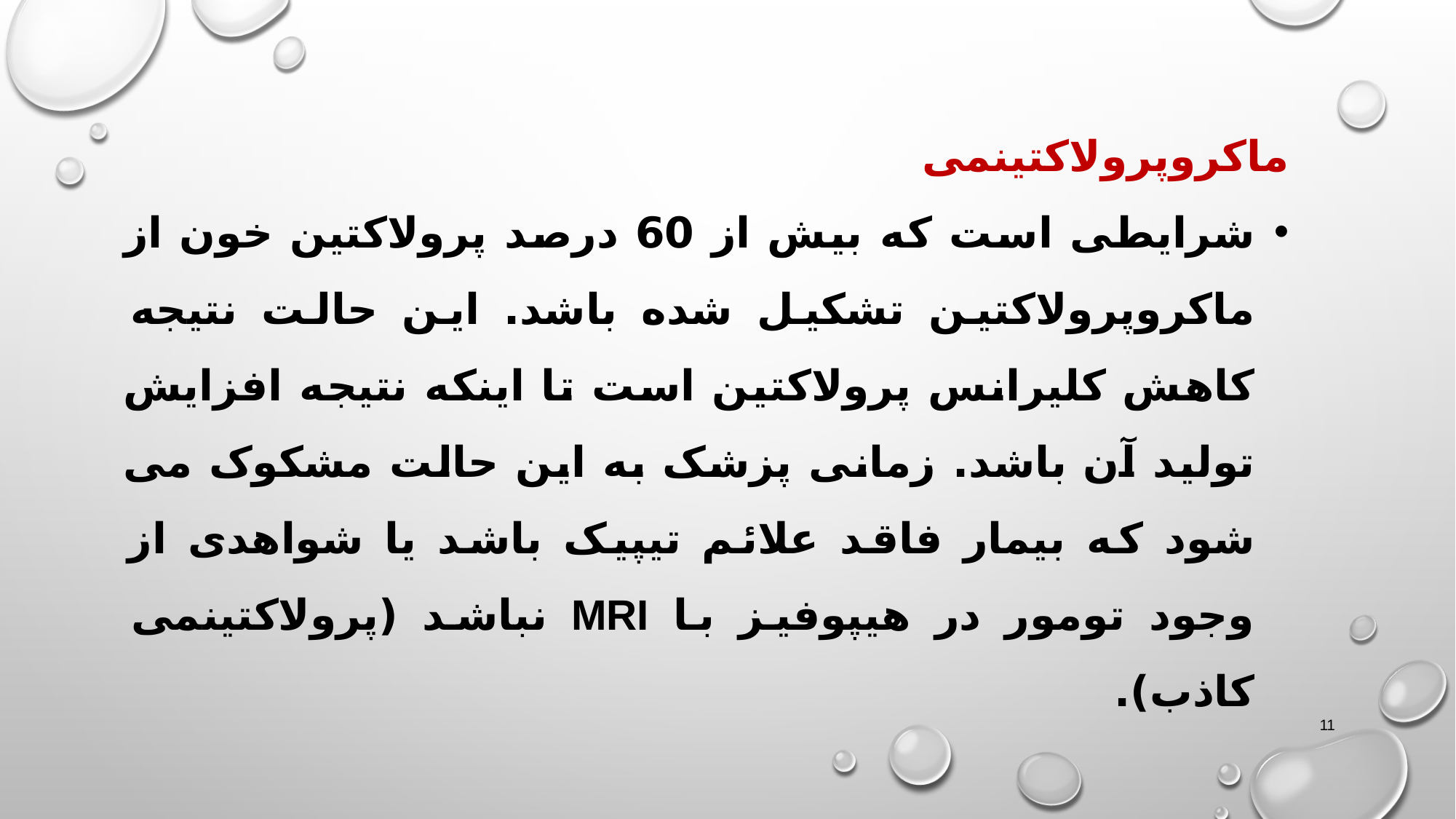

ماکروپرولاکتینمی
شرایطی است که بیش از 60 درصد پرولاکتین خون از ماکروپرولاکتین تشکیل شده باشد. این حالت نتیجه کاهش کلیرانس پرولاکتین است تا اینکه نتیجه افزایش تولید آن باشد. زمانی پزشک به این حالت مشکوک می شود که بیمار فاقد علائم تیپیک باشد یا شواهدی از وجود تومور در هیپوفیز با MRI نباشد (پرولاکتینمی کاذب).
11